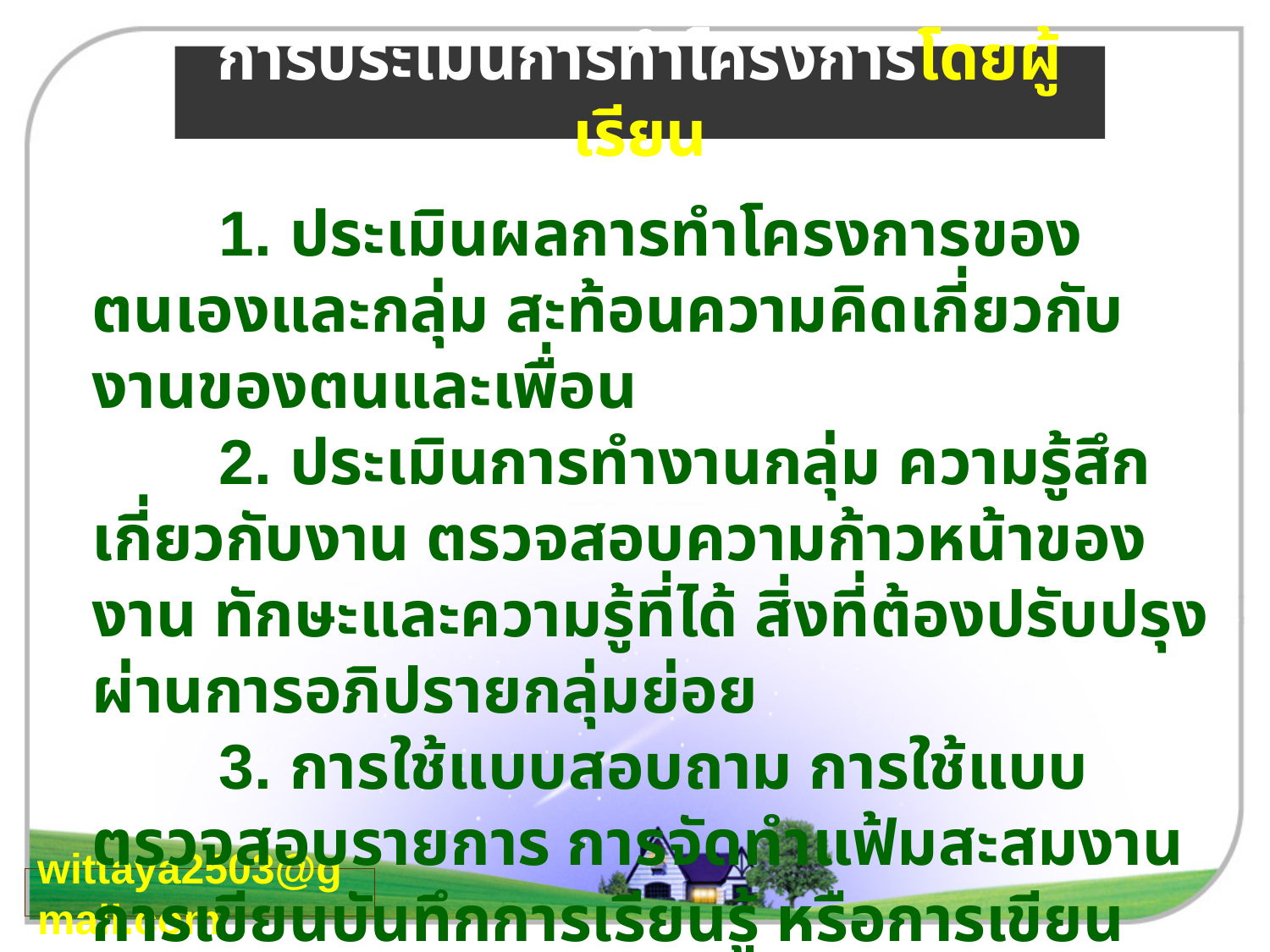

# การประเมินการทำโครงการโดยผู้เรียน
	1. ประเมินผลการทำโครงการของตนเองและกลุ่ม สะท้อนความคิดเกี่ยวกับงานของตนและเพื่อน
	2. ประเมินการทำงานกลุ่ม ความรู้สึกเกี่ยวกับงาน ตรวจสอบความก้าวหน้าของงาน ทักษะและความรู้ที่ได้ สิ่งที่ต้องปรับปรุง ผ่านการอภิปรายกลุ่มย่อย
	3. การใช้แบบสอบถาม การใช้แบบตรวจสอบรายการ การจัดทำแฟ้มสะสมงาน การเขียนบันทึกการเรียนรู้ หรือการเขียนเรียงความ

wittaya2503@gmail.com
23/06/57
25